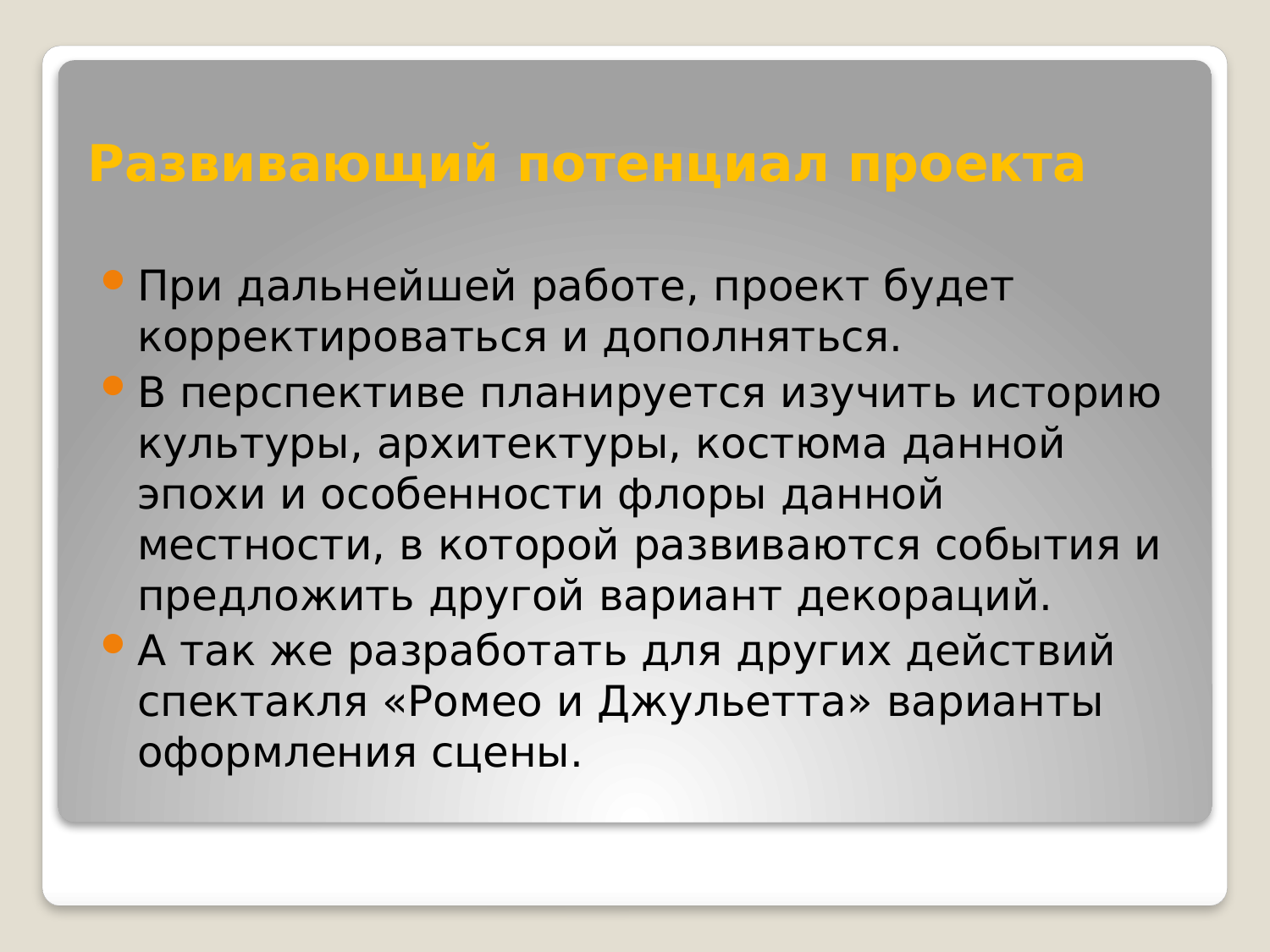

# Развивающий потенциал проекта
При дальнейшей работе, проект будет корректироваться и дополняться.
В перспективе планируется изучить историю культуры, архитектуры, костюма данной эпохи и особенности флоры данной местности, в которой развиваются события и предложить другой вариант декораций.
А так же разработать для других действий спектакля «Ромео и Джульетта» варианты оформления сцены.